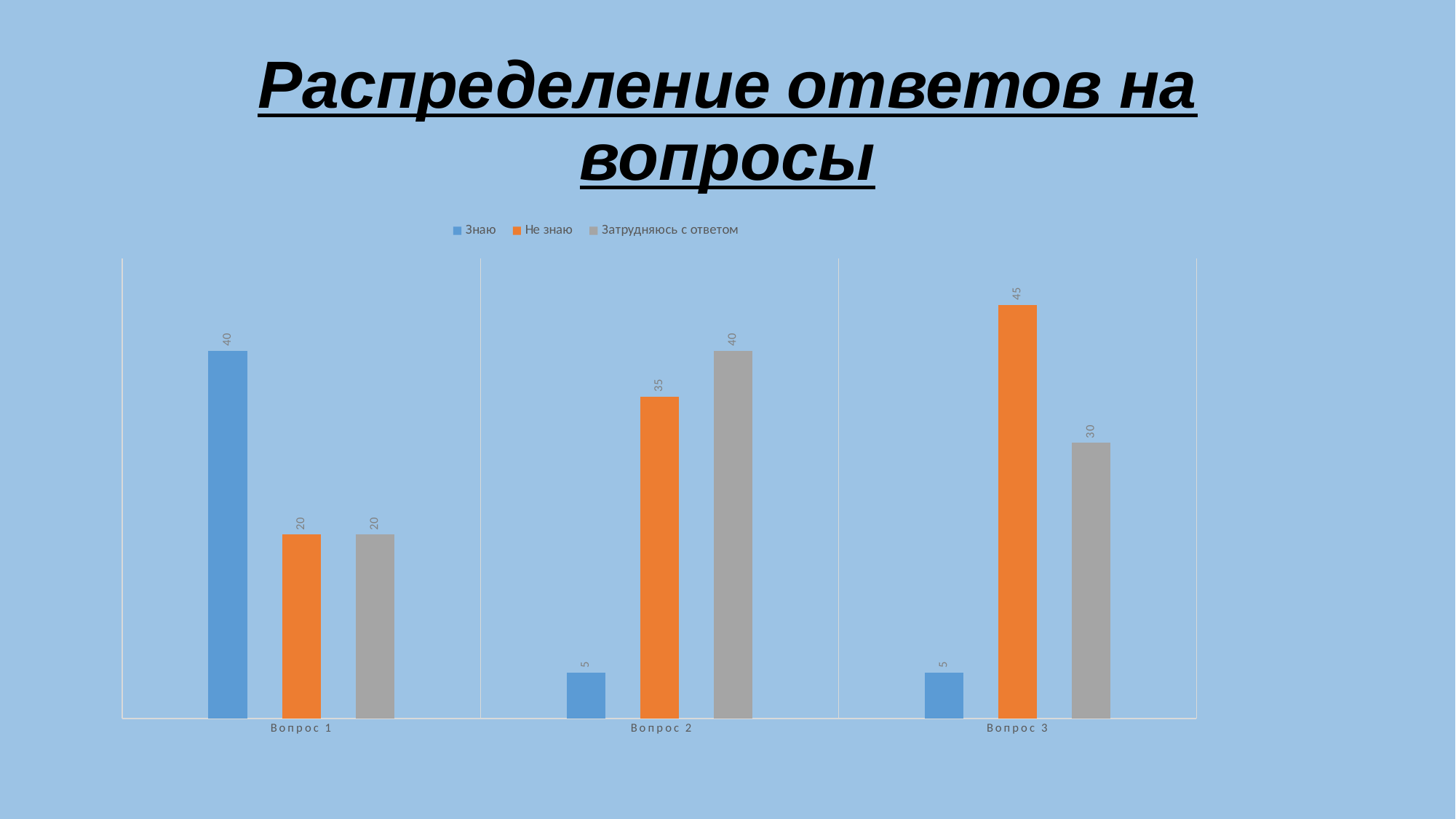

# Распределение ответов на вопросы

### Chart

| Category | Знаю | Не знаю | Затрудняюсь с ответом |
|---|---|---|---|
| Вопрос 1 | 40.0 | 20.0 | 20.0 |
|  Вопрос 2 | 5.0 | 35.0 | 40.0 |
| Вопрос 3 | 5.0 | 45.0 | 30.0 |